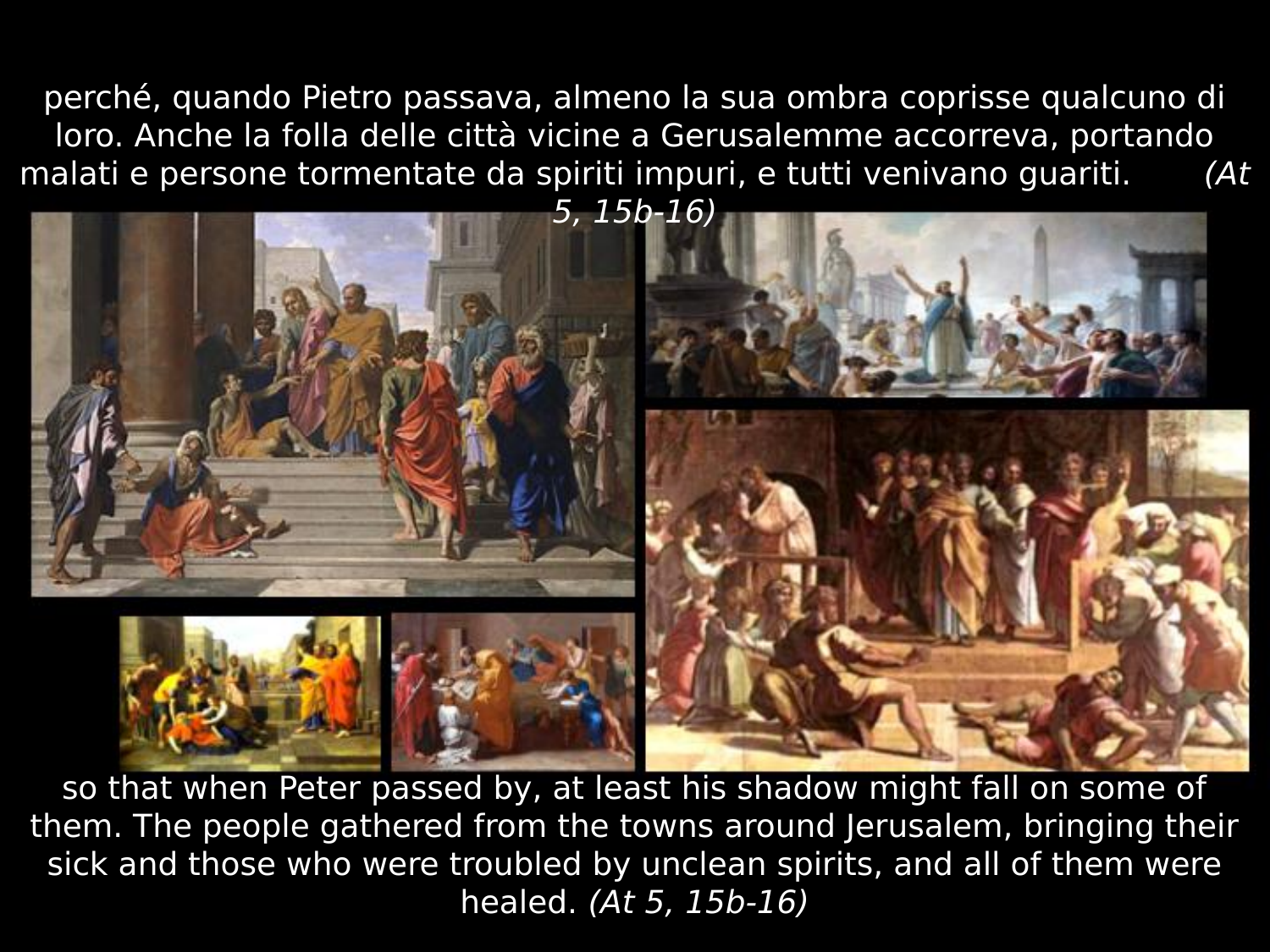

# perché, quando Pietro passava, almeno la sua ombra coprisse qualcuno di loro. Anche la folla delle città vicine a Gerusalemme accorreva, portando malati e persone tormentate da spiriti impuri, e tutti venivano guariti.       (At 5, 15b-16)
so that when Peter passed by, at least his shadow might fall on some of them. The people gathered from the towns around Jerusalem, bringing their sick and those who were troubled by unclean spirits, and all of them were healed. (At 5, 15b-16)